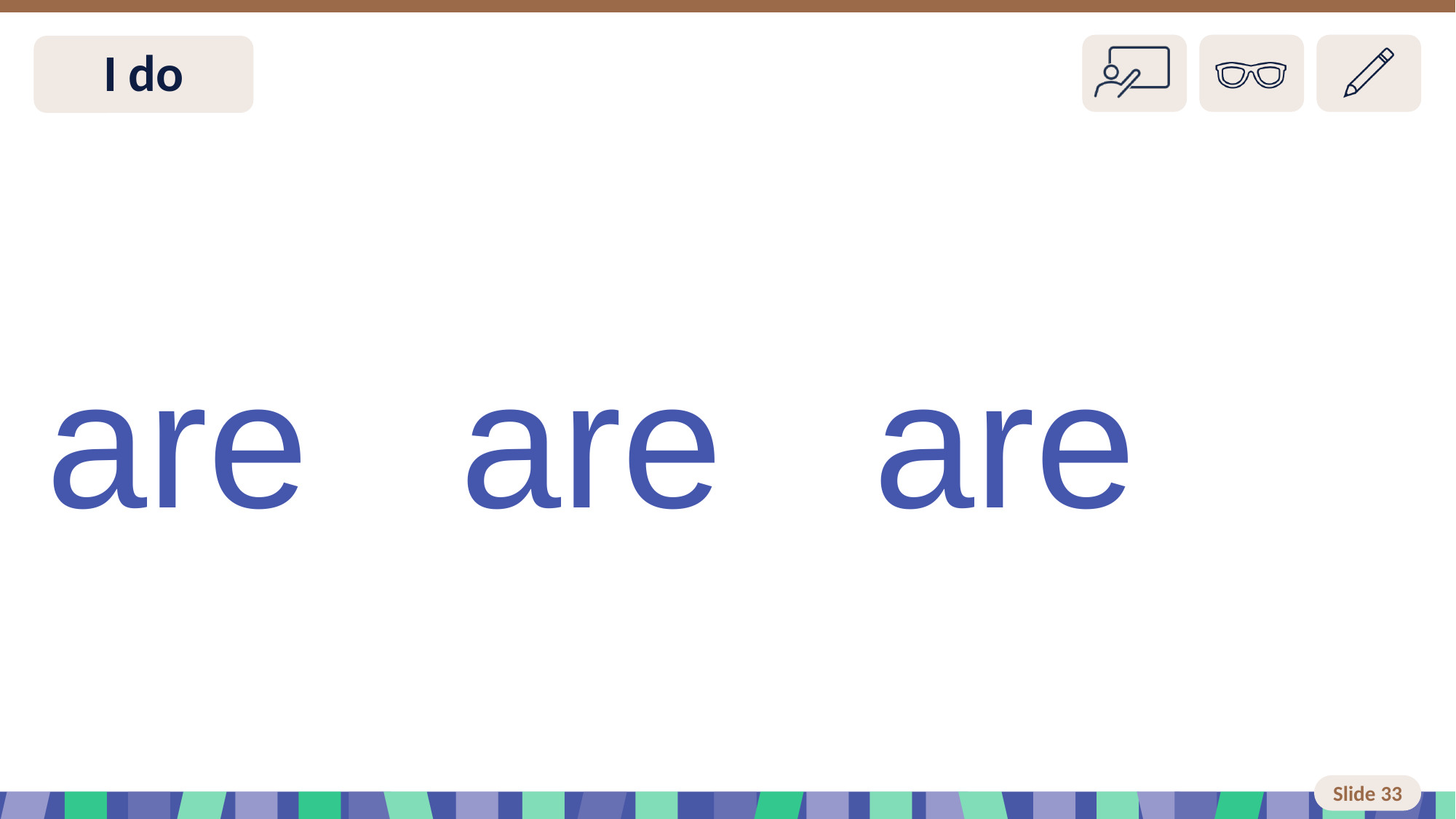

# Slide 33 I do
are   are   are